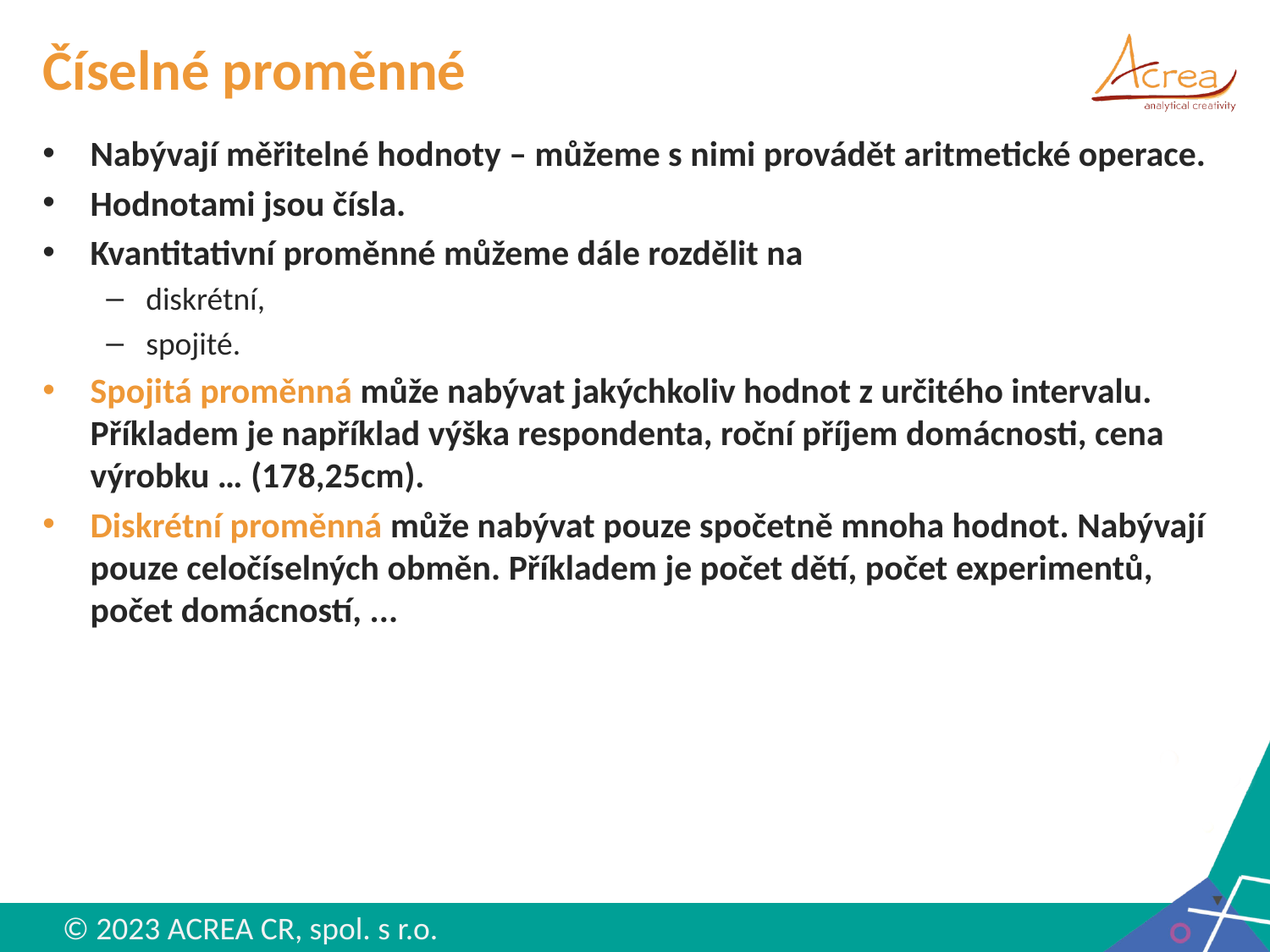

# Číselné proměnné
Nabývají měřitelné hodnoty – můžeme s nimi provádět aritmetické operace.
Hodnotami jsou čísla.
Kvantitativní proměnné můžeme dále rozdělit na
diskrétní,
spojité.
Spojitá proměnná může nabývat jakýchkoliv hodnot z určitého intervalu. Příkladem je například výška respondenta, roční příjem domácnosti, cena výrobku … (178,25cm).
Diskrétní proměnná může nabývat pouze spočetně mnoha hodnot. Nabývají pouze celočíselných obměn. Příkladem je počet dětí, počet experimentů, počet domácností, ...